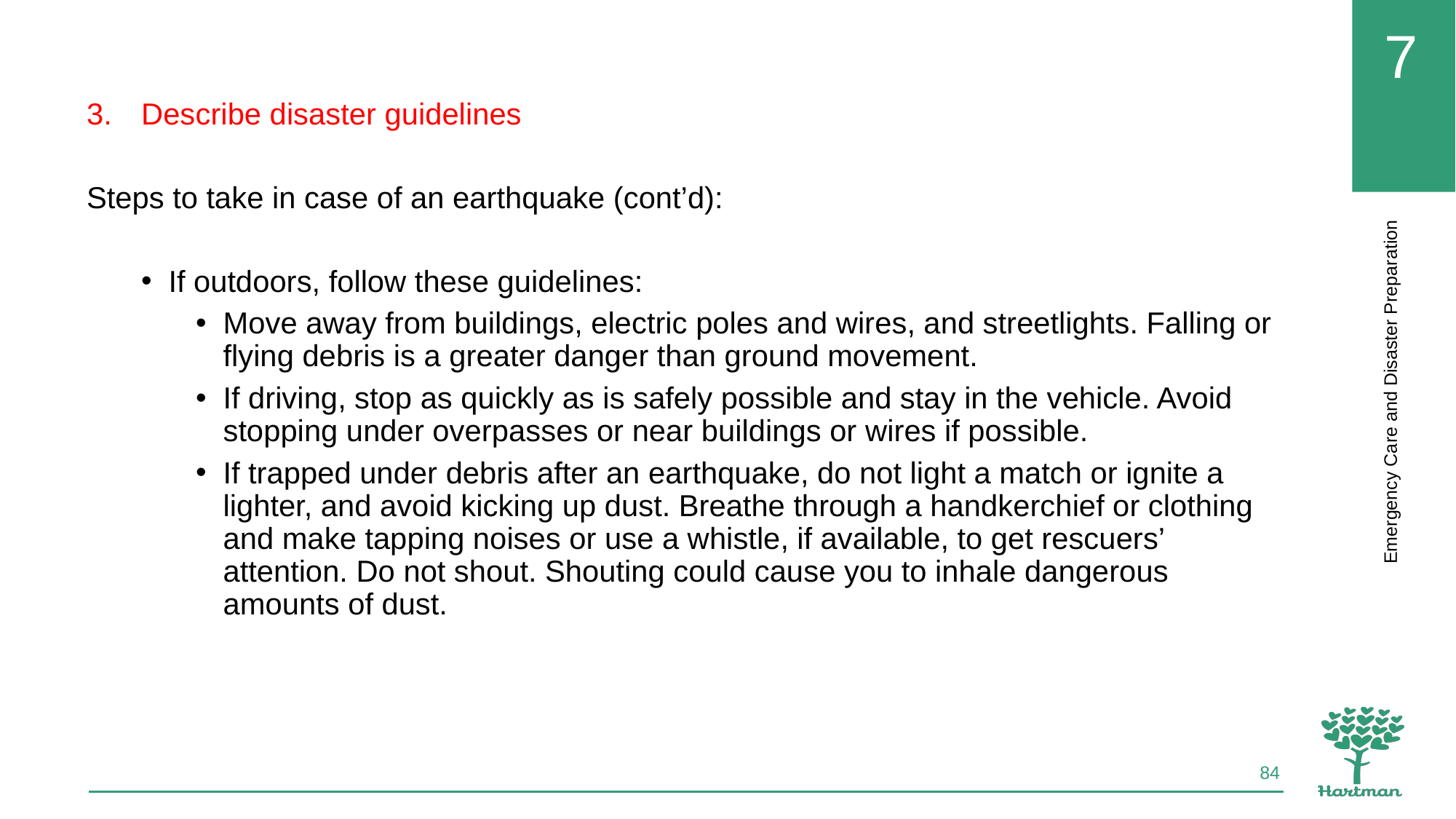

Describe disaster guidelines

Steps to take in case of an earthquake (cont’d):

If outdoors, follow these guidelines:
Move away from buildings, electric poles and wires, and streetlights. Falling or flying debris is a greater danger than ground movement.
If driving, stop as quickly as is safely possible and stay in the vehicle. Avoid stopping under overpasses or near buildings or wires if possible.
If trapped under debris after an earthquake, do not light a match or ignite a lighter, and avoid kicking up dust. Breathe through a handkerchief or clothing and make tapping noises or use a whistle, if available, to get rescuers’ attention. Do not shout. Shouting could cause you to inhale dangerous amounts of dust.

84